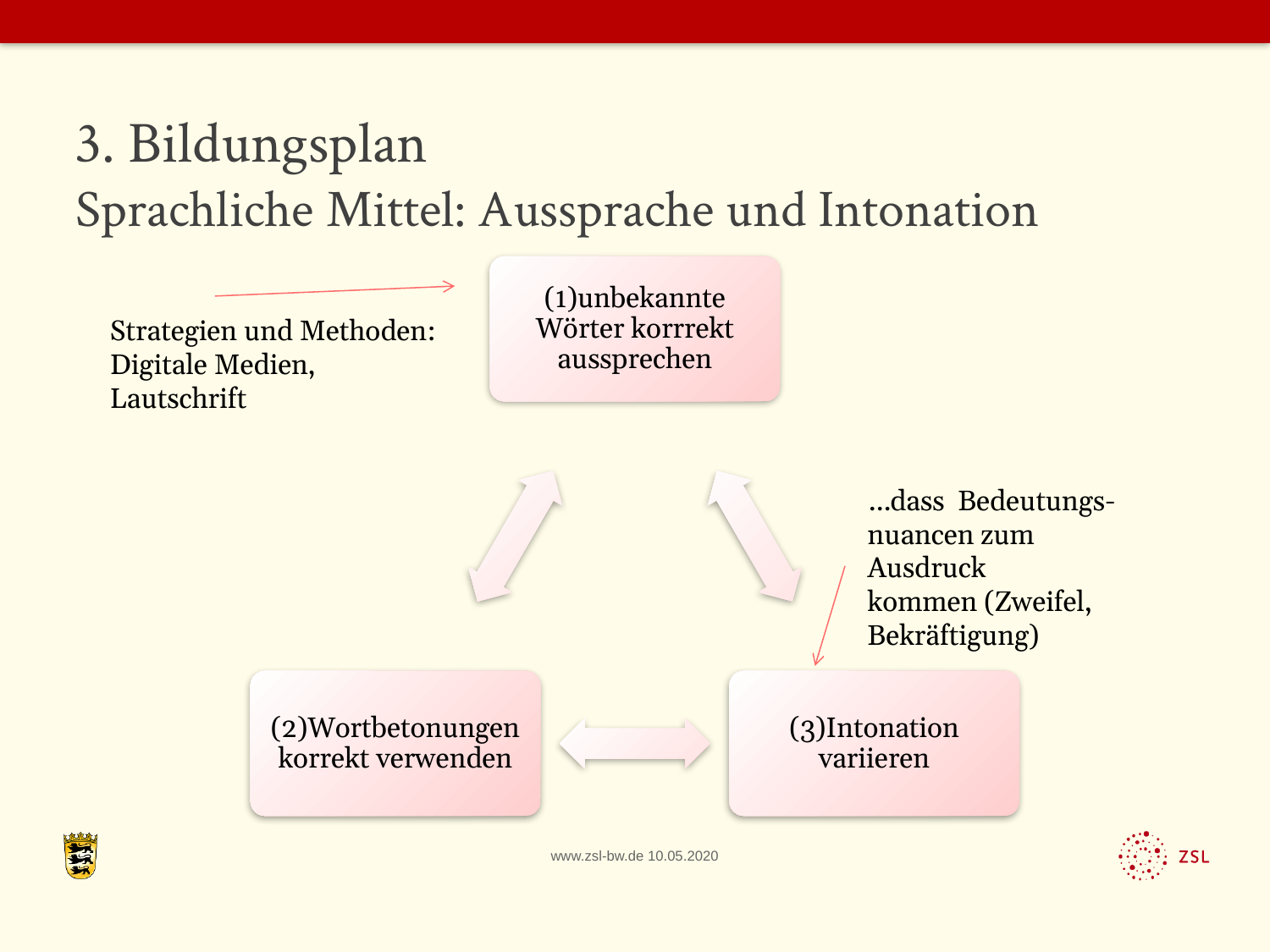

# 3. Bildungsplan Sprachliche Mittel: Aussprache und Intonation
(1)unbekannte Wörter korrrekt aussprechen

(3)Intonation variieren

(2)Wortbetonungen korrekt verwenden

Strategien und Methoden:
Digitale Medien,
Lautschrift
…dass  Bedeutungs-
nuancen zum Ausdruck
kommen (Zweifel,
Bekräftigung)